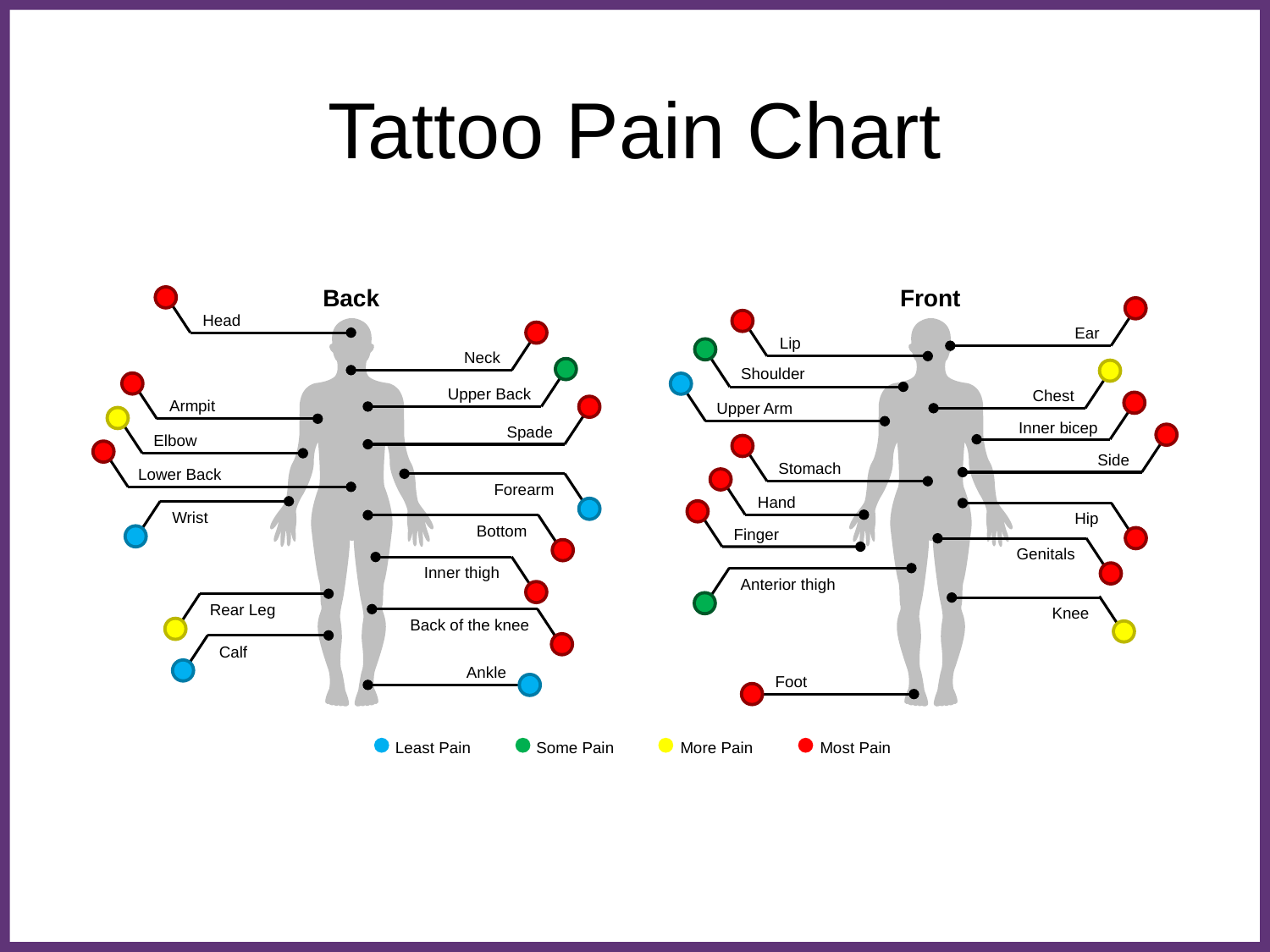

# Tattoo Pain Chart
Back
Front

Head

Ear

Lip

Neck

Shoulder

Upper Back
Chest
Armpit

Upper Arm

Inner bicep
Spade

Elbow

Side
Stomach
Lower Back

Forearm

Hand

Wrist
Hip

Bottom

Finger
Genitals

Inner thigh

Anterior thigh

Rear Leg

Knee
Back of the knee

Calf
Ankle
Foot

Least Pain
Some Pain
More Pain
Most Pain